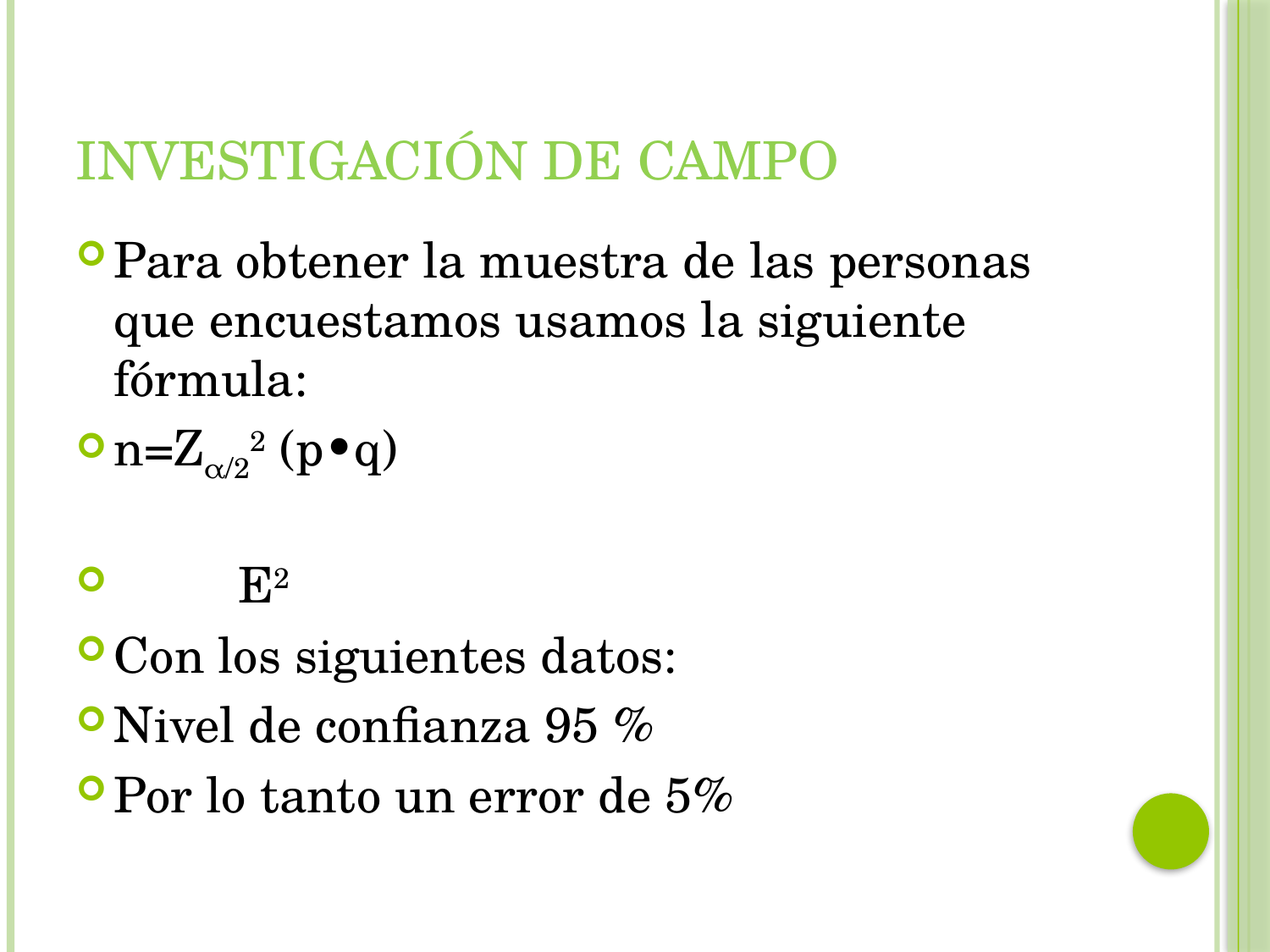

# Investigación de campo
Para obtener la muestra de las personas que encuestamos usamos la siguiente fórmula:
n=Zα/22 (p•q)
         E2
Con los siguientes datos:
Nivel de confianza 95 %
Por lo tanto un error de 5%